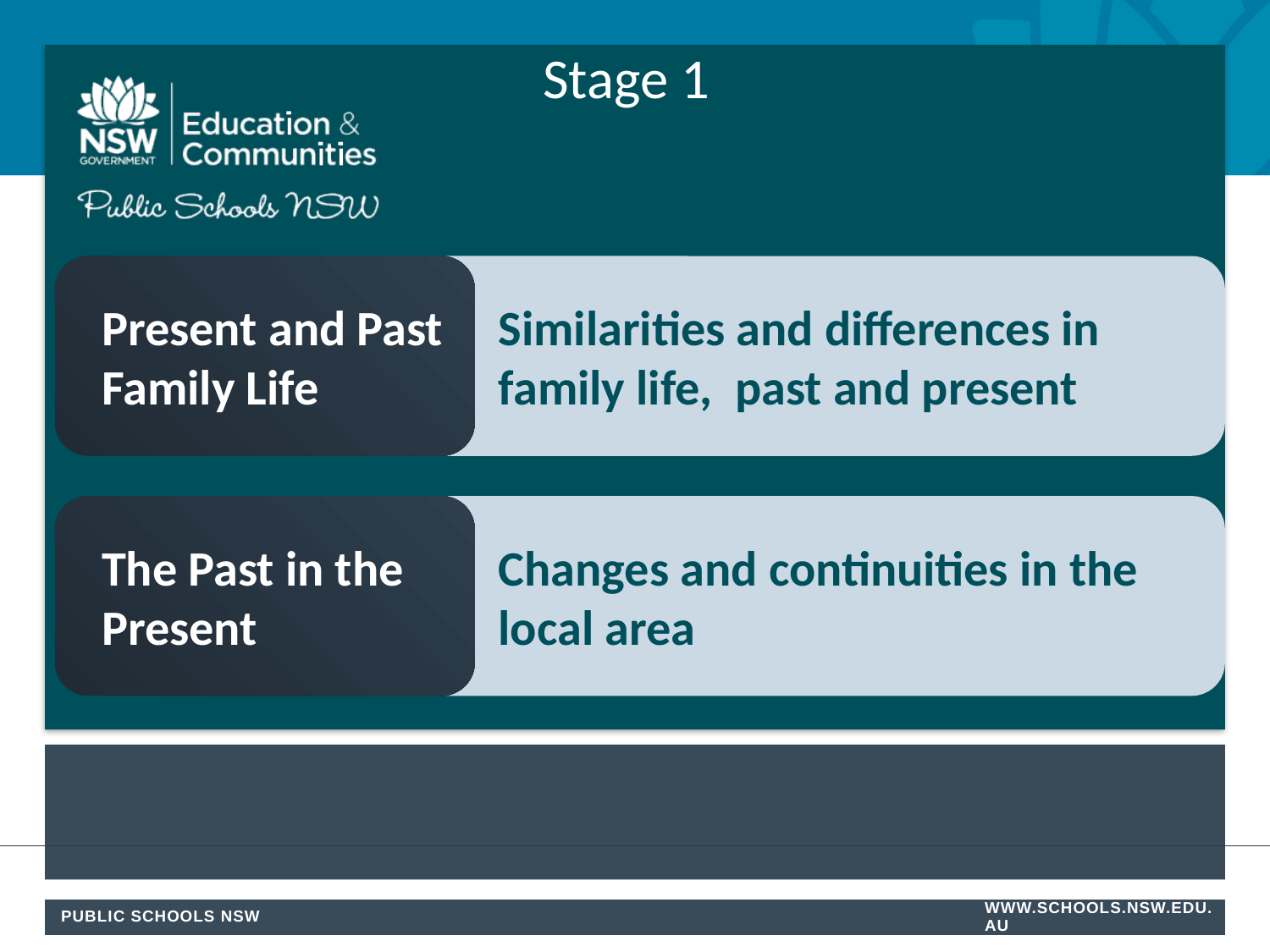

# Stage 1
Present and Past Family Life
Similarities and differences in family life,  past and present
The Past in the Present
Changes and continuities in the local area